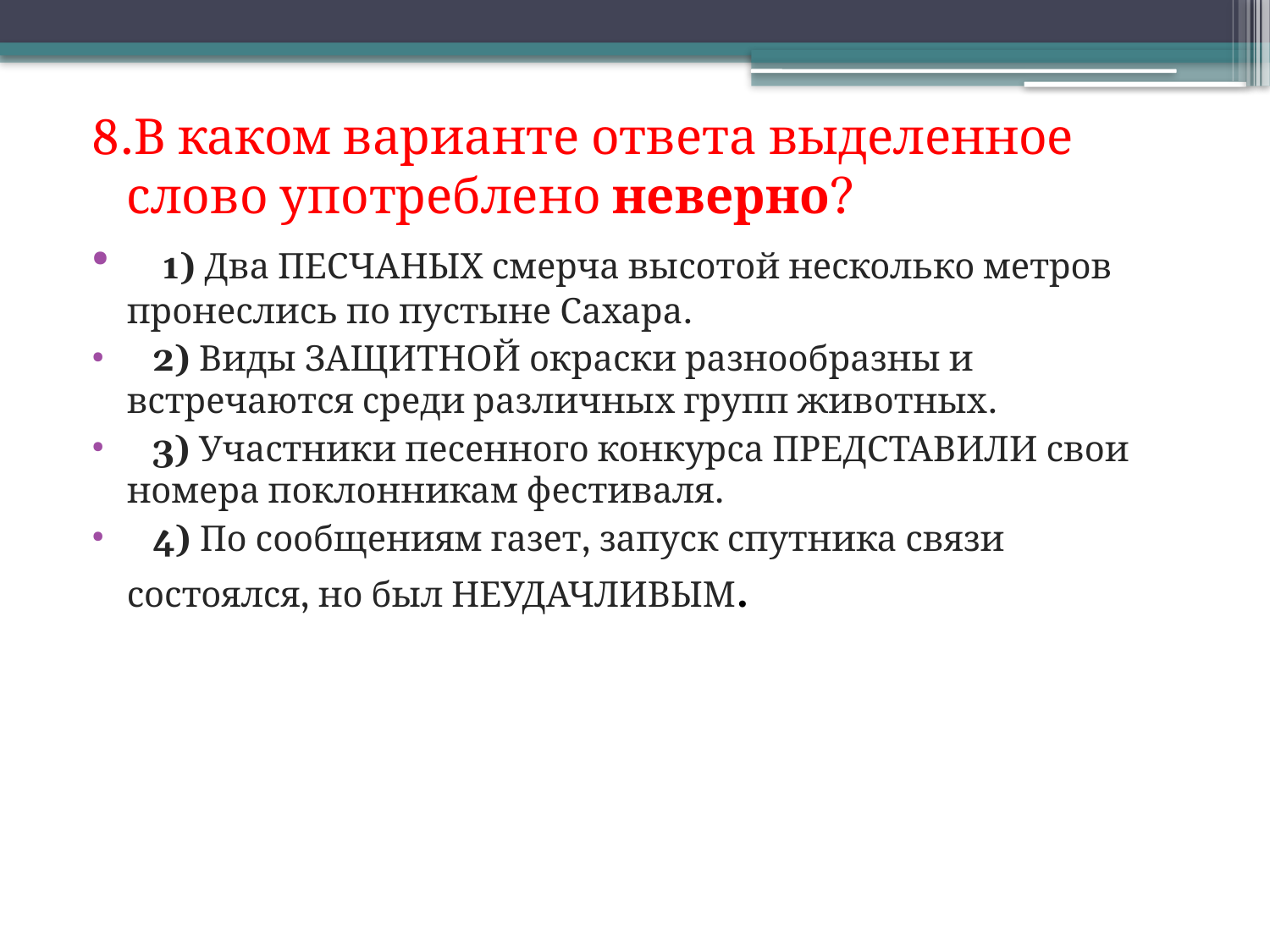

8.В каком варианте ответа выделенное слово употреблено неверно?
   1) Два ПЕСЧАНЫХ смерча высотой несколько метров пронеслись по пустыне Сахара.
   2) Виды ЗАЩИТНОЙ окраски разнообразны и встречаются среди различных групп животных.
   3) Участники песенного конкурса ПРЕДСТАВИЛИ свои номера поклонникам фестиваля.
   4) По сообщениям газет, запуск спутника связи состоялся, но был НЕУДАЧЛИВЫМ.